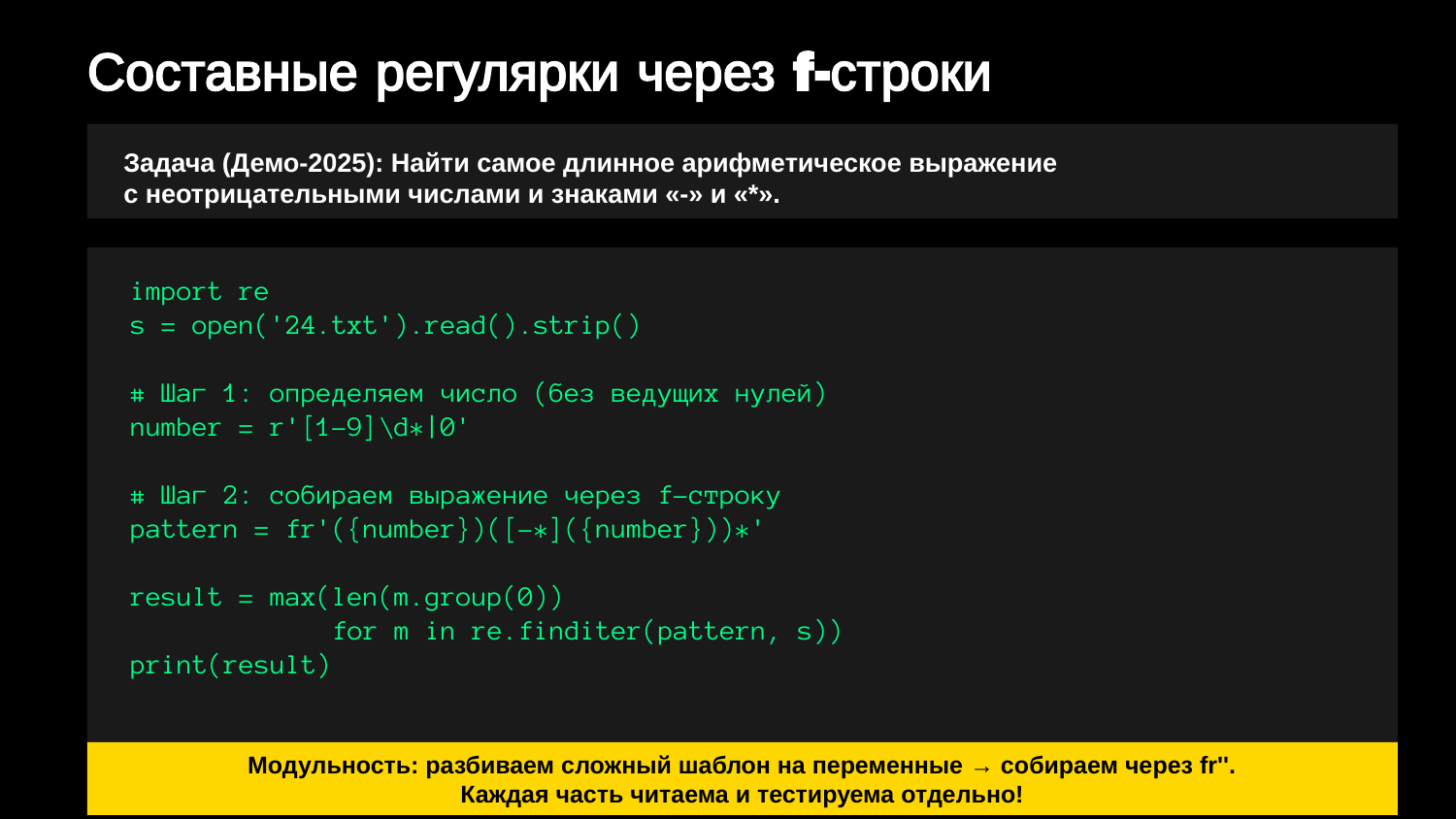

Составные регулярки через f-строки

Задача (Демо-2025): Найти самое длинное арифметическое выражение
с неотрицательными числами и знаками «-» и «*».

import re
s = open('24.txt').read().strip()

# Шаг 1: определяем число (без ведущих нулей)
number = r'[1-9]\d*|0'

# Шаг 2: собираем выражение через f-строку
pattern = fr'({number})([-*]({number}))*'

result = max(len(m.group(0))
             for m in re.finditer(pattern, s))
print(result)

Модульность: разбиваем сложный шаблон на переменные → собираем через fr''.
Каждая часть читаема и тестируема отдельно!